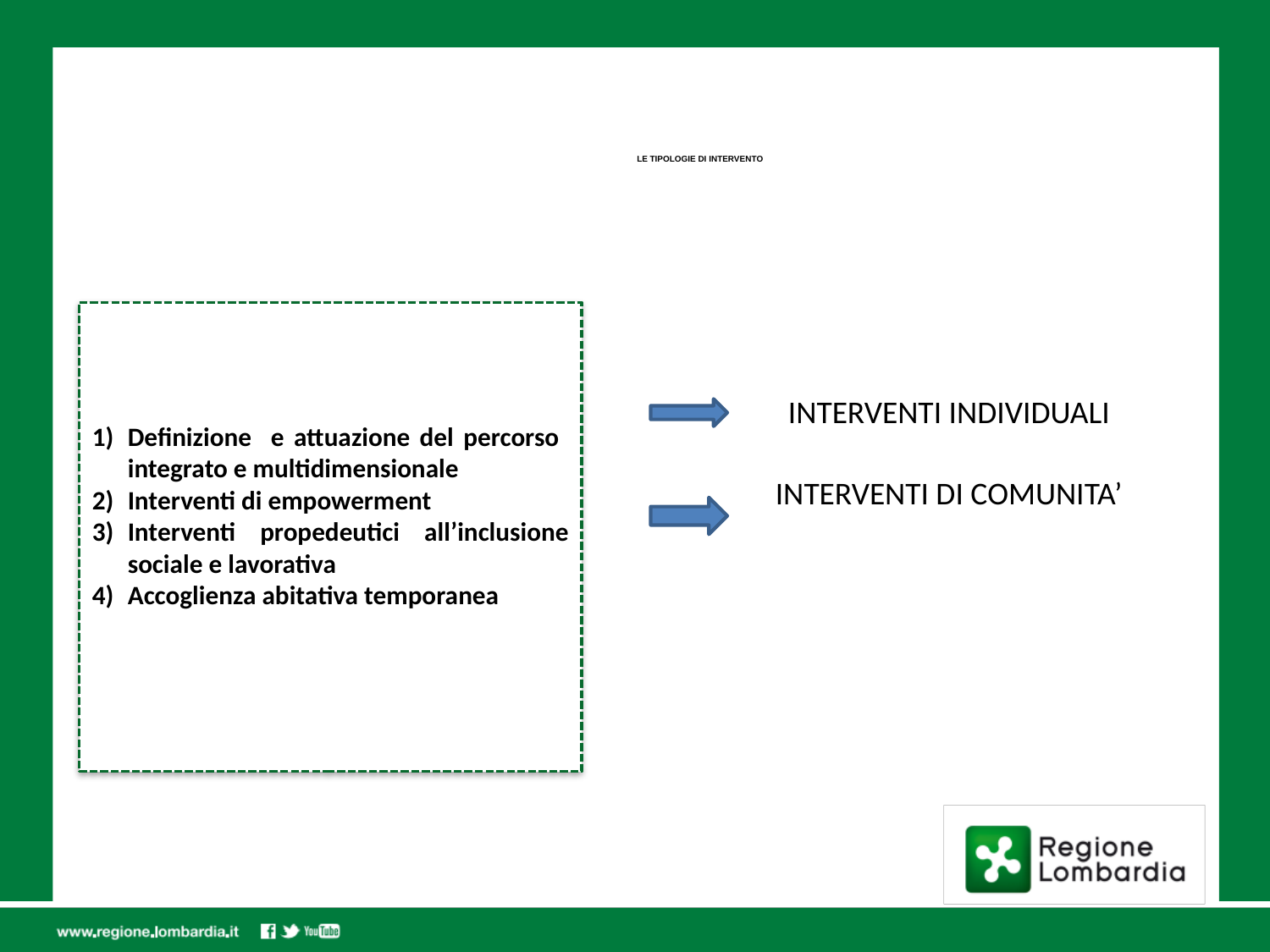

LE TIPOLOGIE DI INTERVENTO

Definizione  e attuazione del percorso  integrato e multidimensionale
Interventi di empowerment
Interventi propedeutici all’inclusione sociale e lavorativa
Accoglienza abitativa temporanea

INTERVENTI INDIVIDUALI

INTERVENTI DI COMUNITA’